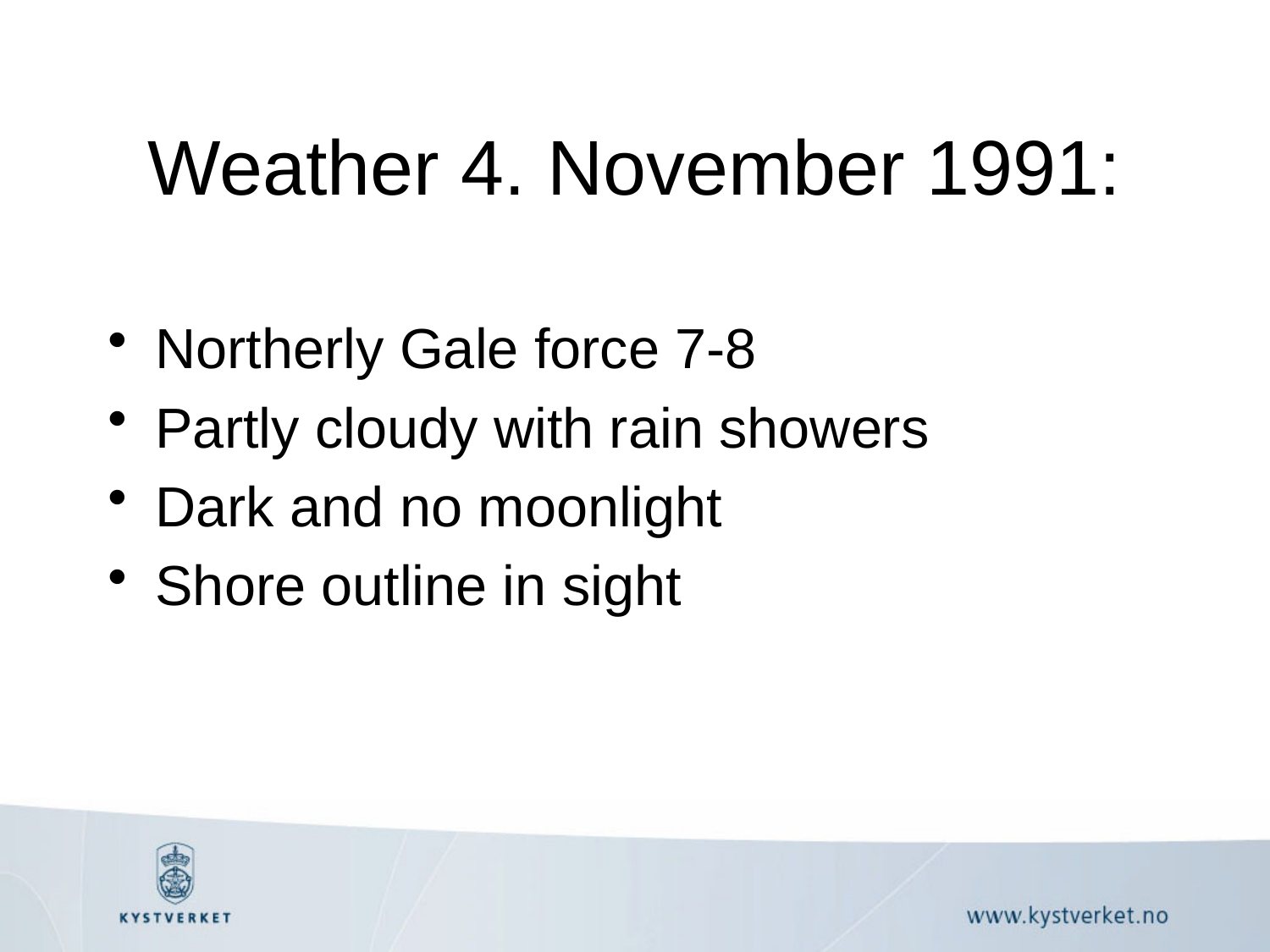

# Weather 4. November 1991:
Northerly Gale force 7-8
Partly cloudy with rain showers
Dark and no moonlight
Shore outline in sight